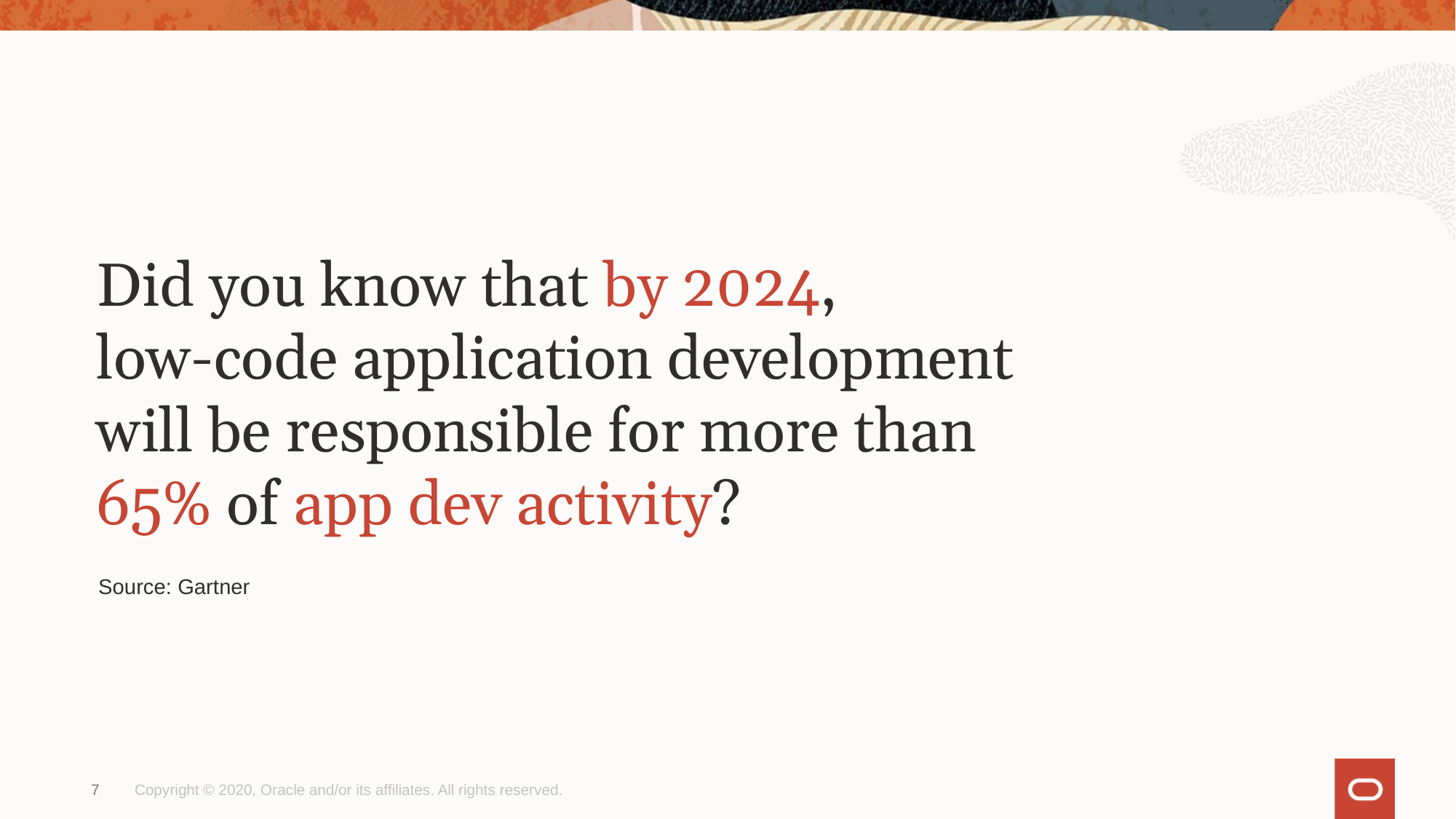

Did you know that by 2024,
low-code application development will be responsible for more than 65% of app dev activity?
Source: Gartner
7
7
Copyright © 2020, Oracle and/or its affiliates. All rights reserved.